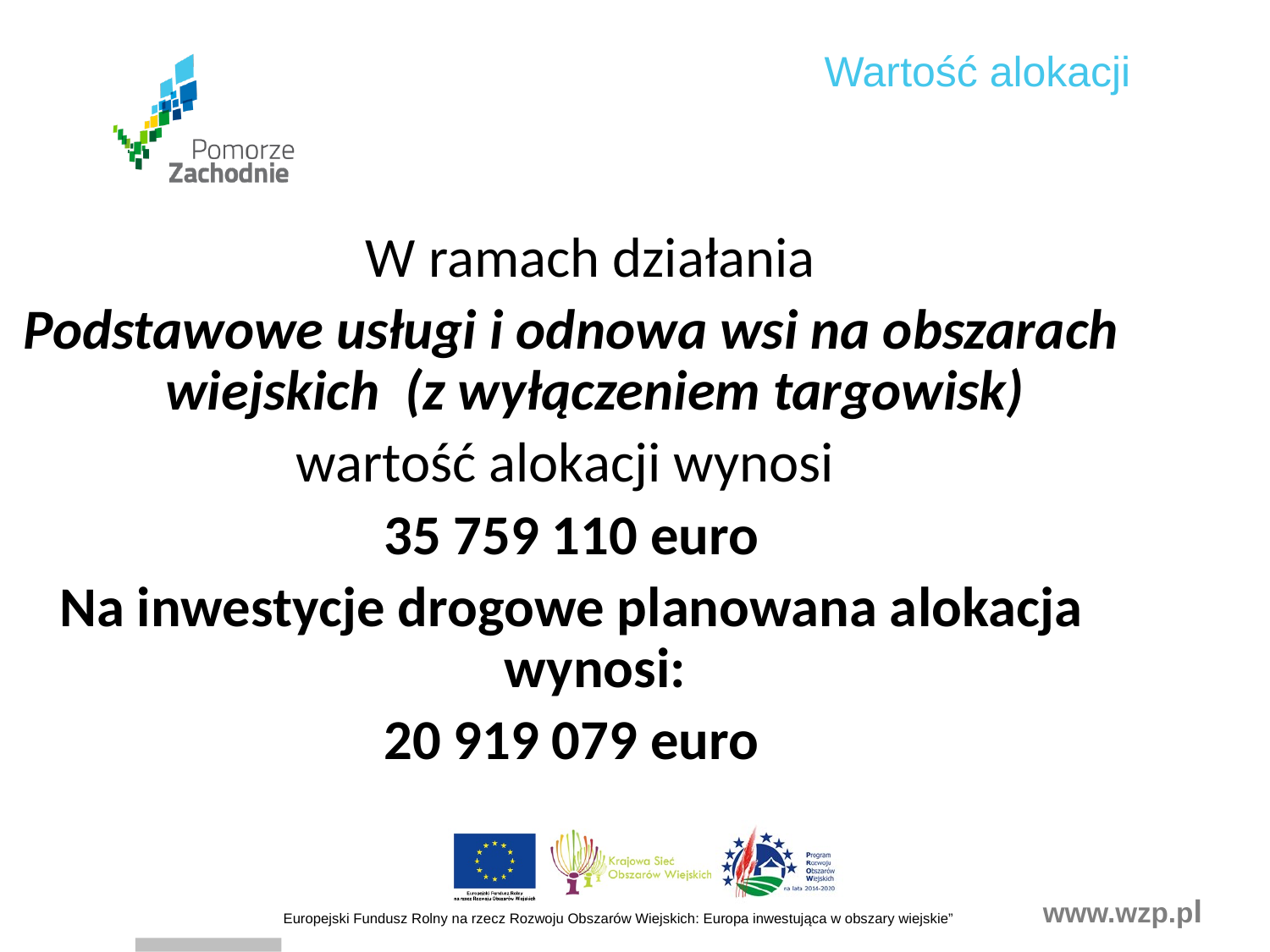

Wartość alokacji
    W ramach działania
Podstawowe usługi i odnowa wsi na obszarach wiejskich  (z wyłączeniem targowisk)
wartość alokacji wynosi
35 759 110 euro
Na inwestycje drogowe planowana alokacja wynosi:
20 919 079 euro